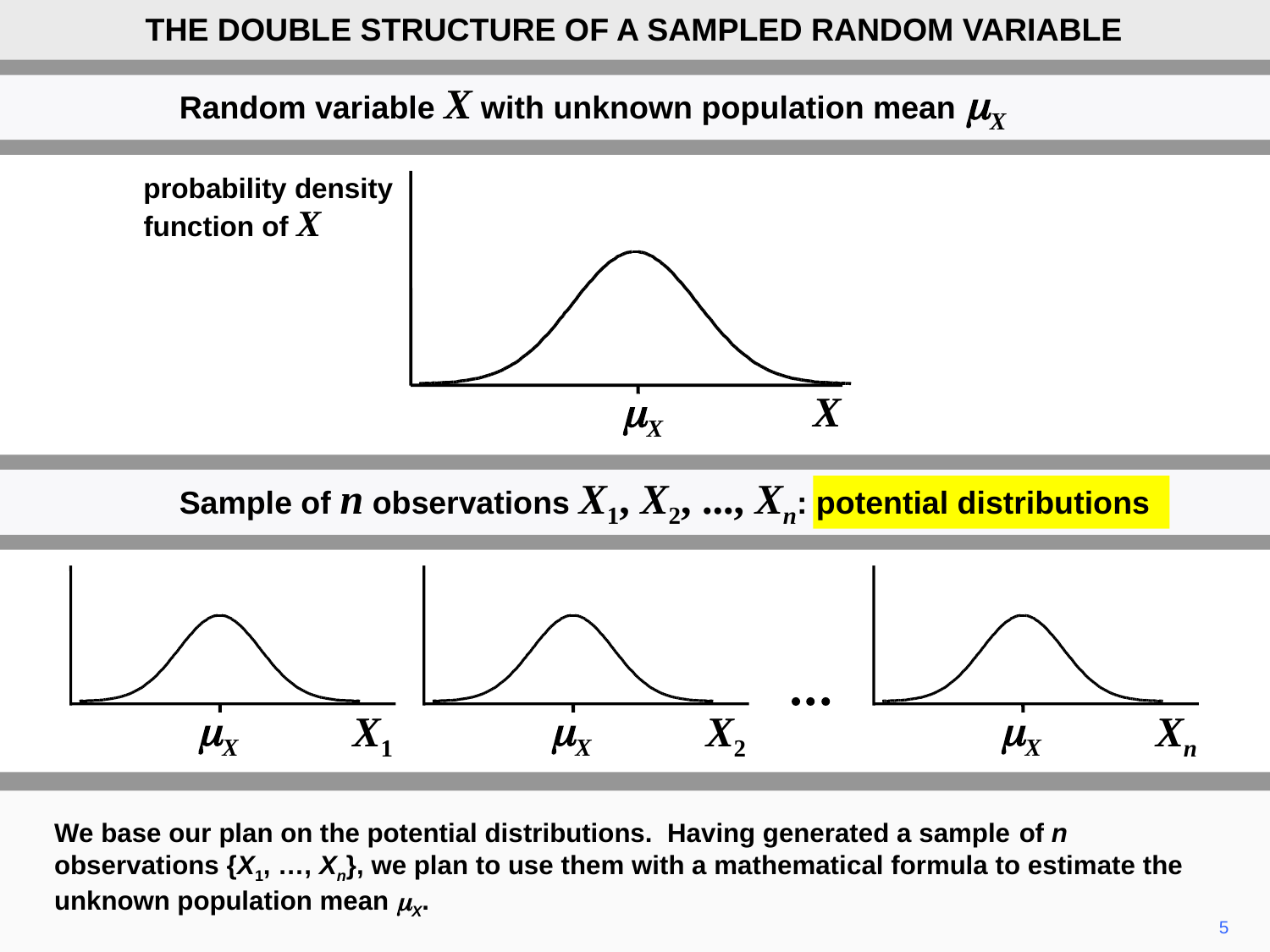

THE DOUBLE STRUCTURE OF A SAMPLED RANDOM VARIABLE
Random variable X with unknown population mean μX

probability density

function of X

μX
X

Sample of n observations X1, X2, ..., Xn: potential distributions

μX
μX
μX

X1
X2
Xn

We base our plan on the potential distributions.  Having generated a sample of n observations {X1, …, Xn}, we plan to use them with a mathematical formula to estimate the unknown population mean μX.
5